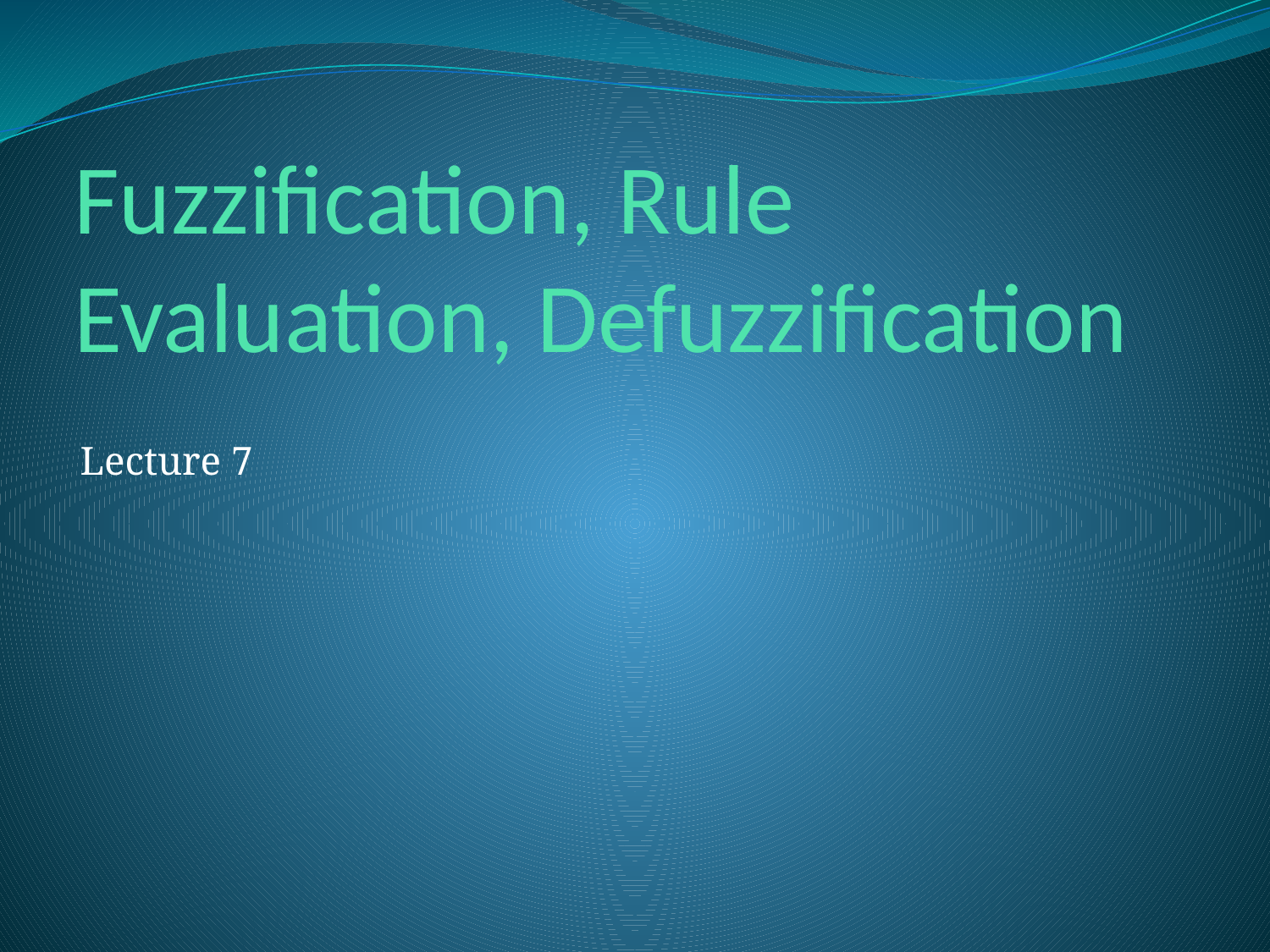

# Fuzzification, Rule Evaluation, Defuzzification

Lecture 7